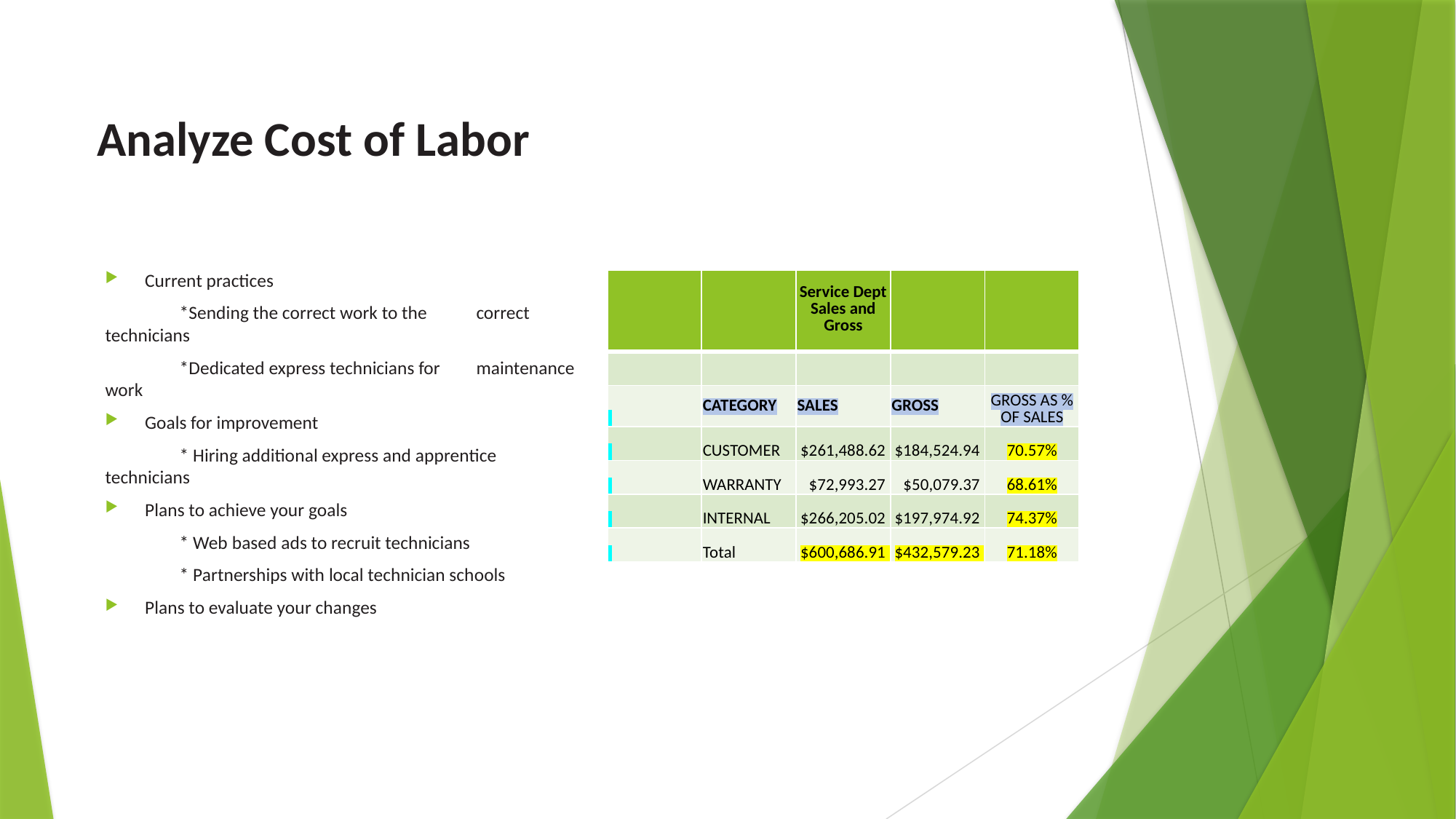

# Analyze Cost of Labor

Current practices
	*Sending the correct work to the 	correct 	technicians
	*Dedicated express technicians for 	maintenance work
Goals for improvement
	* Hiring additional express and apprentice 	technicians
Plans to achieve your goals
	* Web based ads to recruit technicians
	* Partnerships with local technician schools
Plans to evaluate your changes

|  |  | Service Dept Sales and Gross |  |  |
| --- | --- | --- | --- | --- |
|  |  |  |  |  |
|  | CATEGORY | SALES | GROSS | GROSS AS % OF SALES |
|  | CUSTOMER | $261,488.62 | $184,524.94 | 70.57% |
|  | WARRANTY | $72,993.27 | $50,079.37 | 68.61% |
|  | INTERNAL | $266,205.02 | $197,974.92 | 74.37% |
|  | Total | $600,686.91 | $432,579.23 | 71.18% |